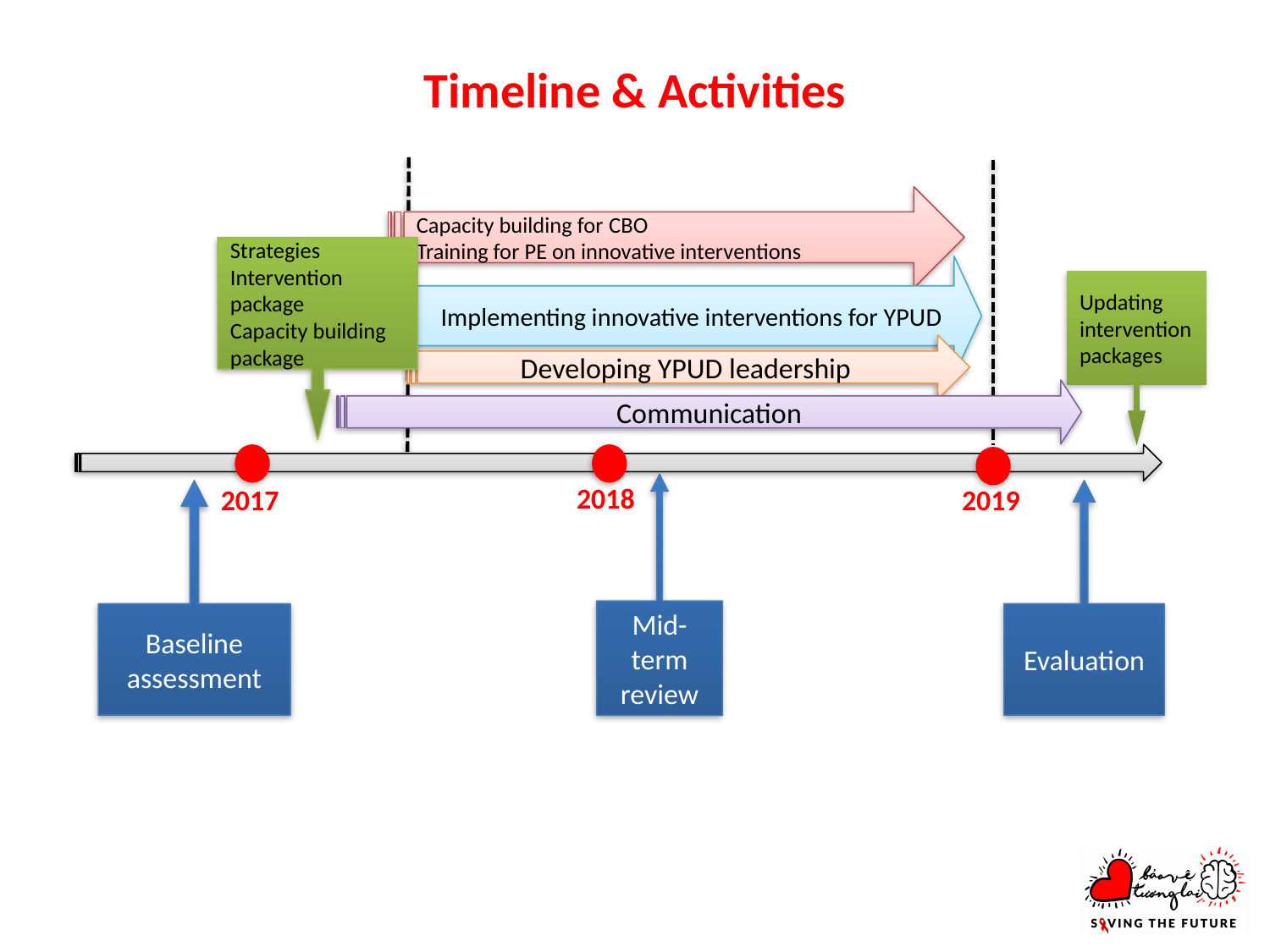

# Timeline & Activities
Capacity building for CBO
Training for PE on innovative interventions
Strategies
Intervention package
Capacity building package
Implementing innovative interventions for YPUD
Updating intervention packages
Developing YPUD leadership
Communication

Mid-term review
2018
2017
2019
Baseline assessment
Evaluation